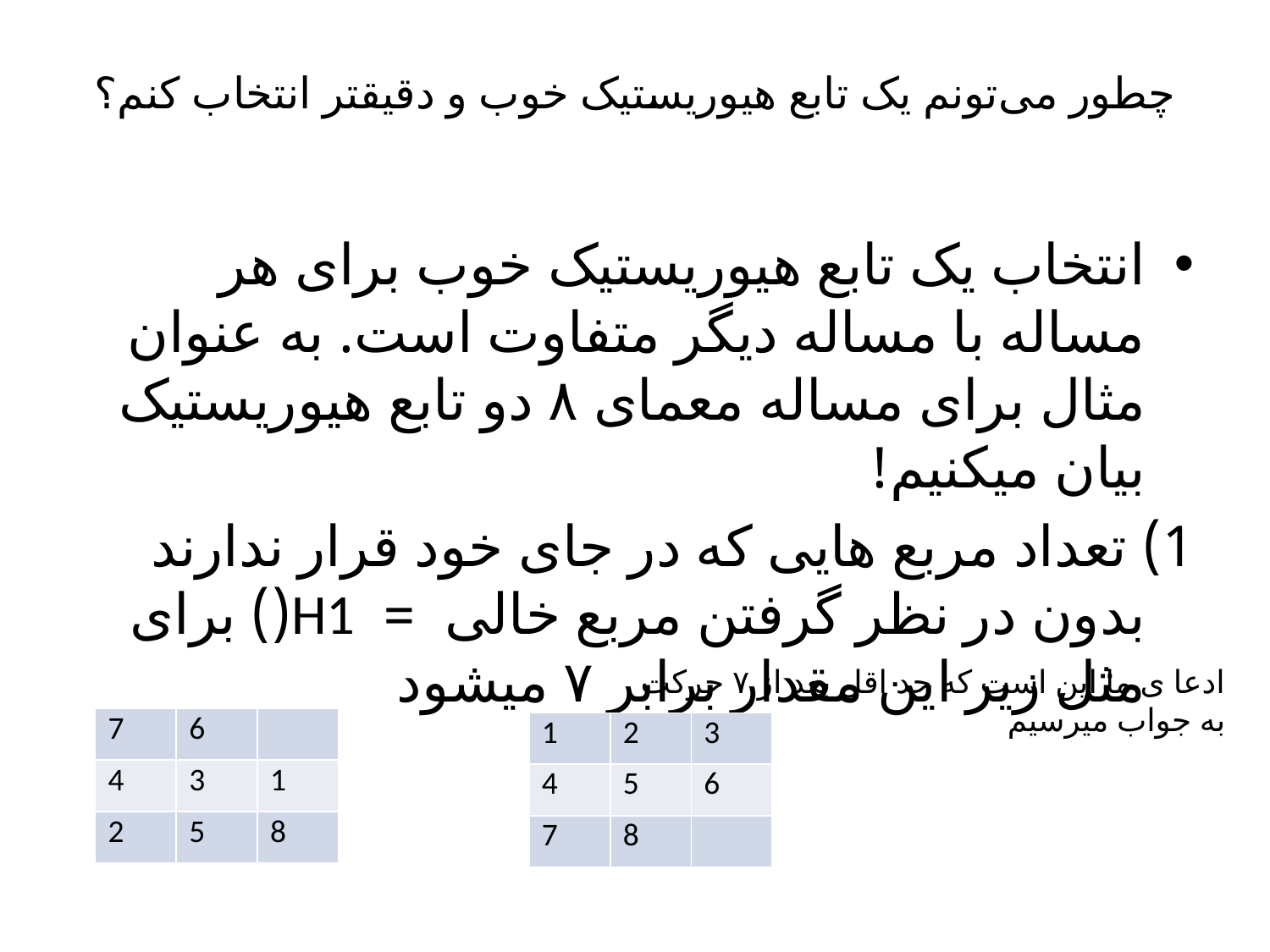

# چطور می‌تونم یک تابع هیوریستیک خوب و دقیقتر انتخاب کنم؟
انتخاب یک تابع هیوریستیک خوب برای هر مساله با مساله دیگر متفاوت است. به عنوان مثال برای مساله معمای ۸ دو تابع هیوریستیک بیان میکنیم!
1) تعداد مربع هایی که در جای خود قرار ندارند بدون در نظر گرفتن مربع خالی‌  =  H1() برای مثل زیر این مقدار برابر ۷ میشود

ادعا ی ما این است که حد اقل بعد از ۷ حرکت به جواب میرسیم
| 7 | 6 |  |
| --- | --- | --- |
| 4 | 3 | 1 |
| 2 | 5 | 8 |
| 1 | 2 | 3 |
| --- | --- | --- |
| 4 | 5 | 6 |
| 7 | 8 |  |